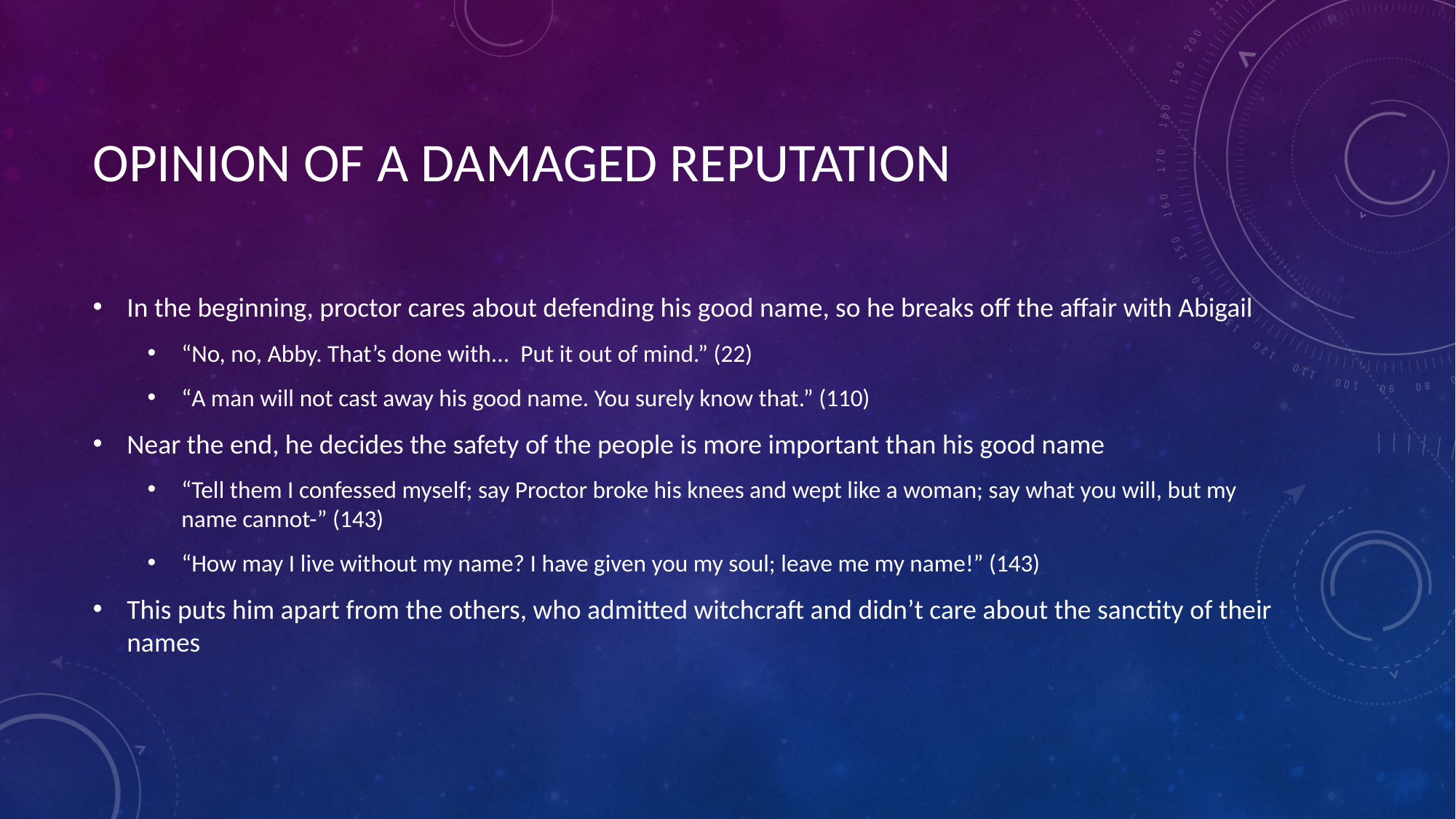

# Opinion of a damaged reputation
In the beginning, proctor cares about defending his good name, so he breaks off the affair with Abigail
“No, no, Abby. That’s done with...  Put it out of mind.” (22)
“A man will not cast away his good name. You surely know that.” (110)
Near the end, he decides the safety of the people is more important than his good name
“Tell them I confessed myself; say Proctor broke his knees and wept like a woman; say what you will, but my name cannot-” (143)
“How may I live without my name? I have given you my soul; leave me my name!” (143)
This puts him apart from the others, who admitted witchcraft and didn’t care about the sanctity of their names